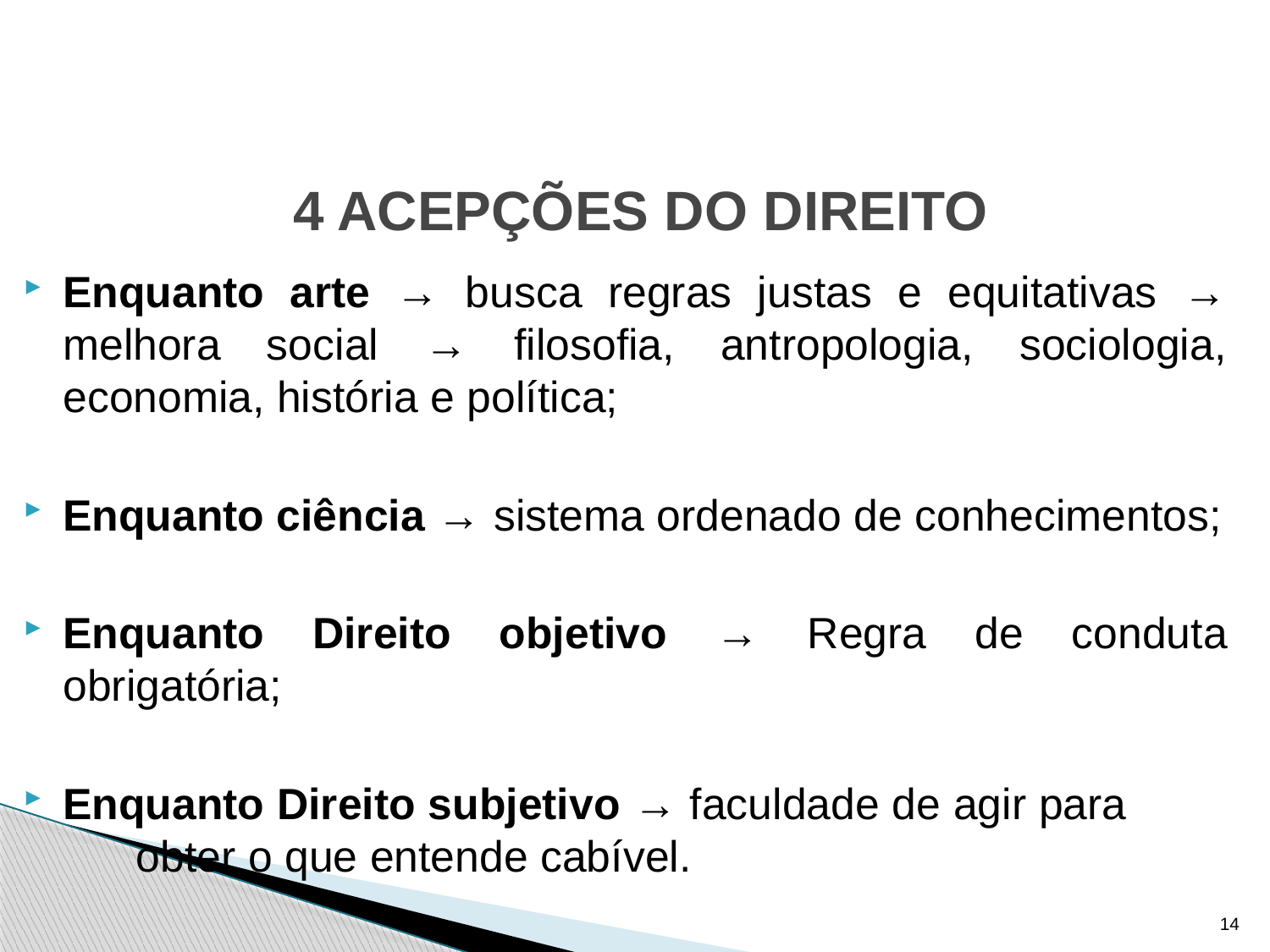

# 4 ACEPÇÕES DO DIREITO
Enquanto arte → busca regras justas e equitativas → melhora social → filosofia, antropologia, sociologia, economia, história e política;

Enquanto ciência → sistema ordenado de conhecimentos;

Enquanto Direito objetivo → Regra de conduta obrigatória;

Enquanto Direito subjetivo → faculdade de agir para         				      obter o que entende cabível.

14